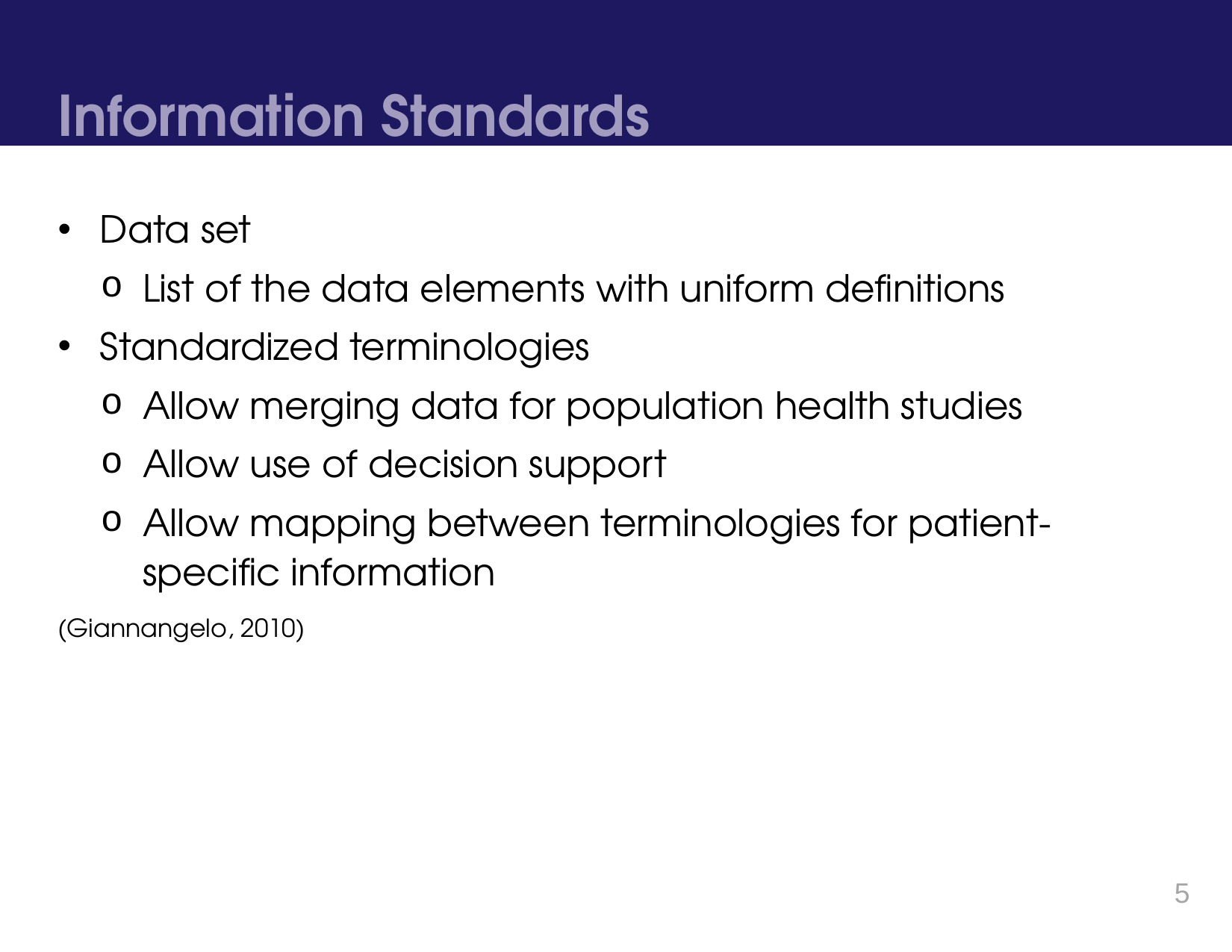

# Information Standards
Data set
List of the data elements with uniform definitions
Standardized terminologies
Allow merging data for population health studies
Allow use of decision support
Allow mapping between terminologies for patient-specific information
(Giannangelo, 2010)
5